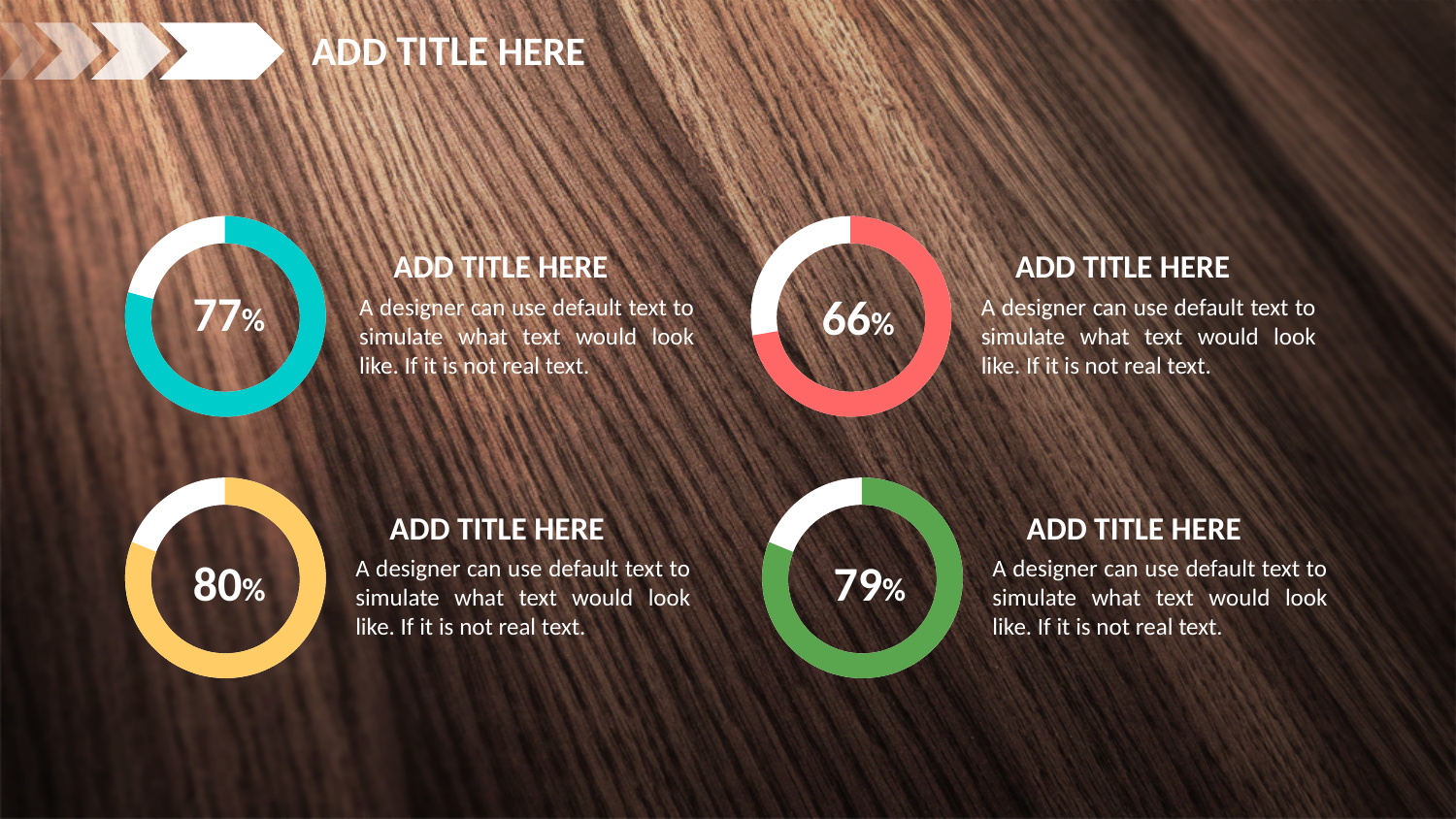

ADD TITLE HERE

77%

66%
ADD TITLE HERE
ADD TITLE HERE
A designer can use default text to simulate what text would look like. If it is not real text.
A designer can use default text to simulate what text would look like. If it is not real text.

80%

79%
ADD TITLE HERE
ADD TITLE HERE
A designer can use default text to simulate what text would look like. If it is not real text.
A designer can use default text to simulate what text would look like. If it is not real text.